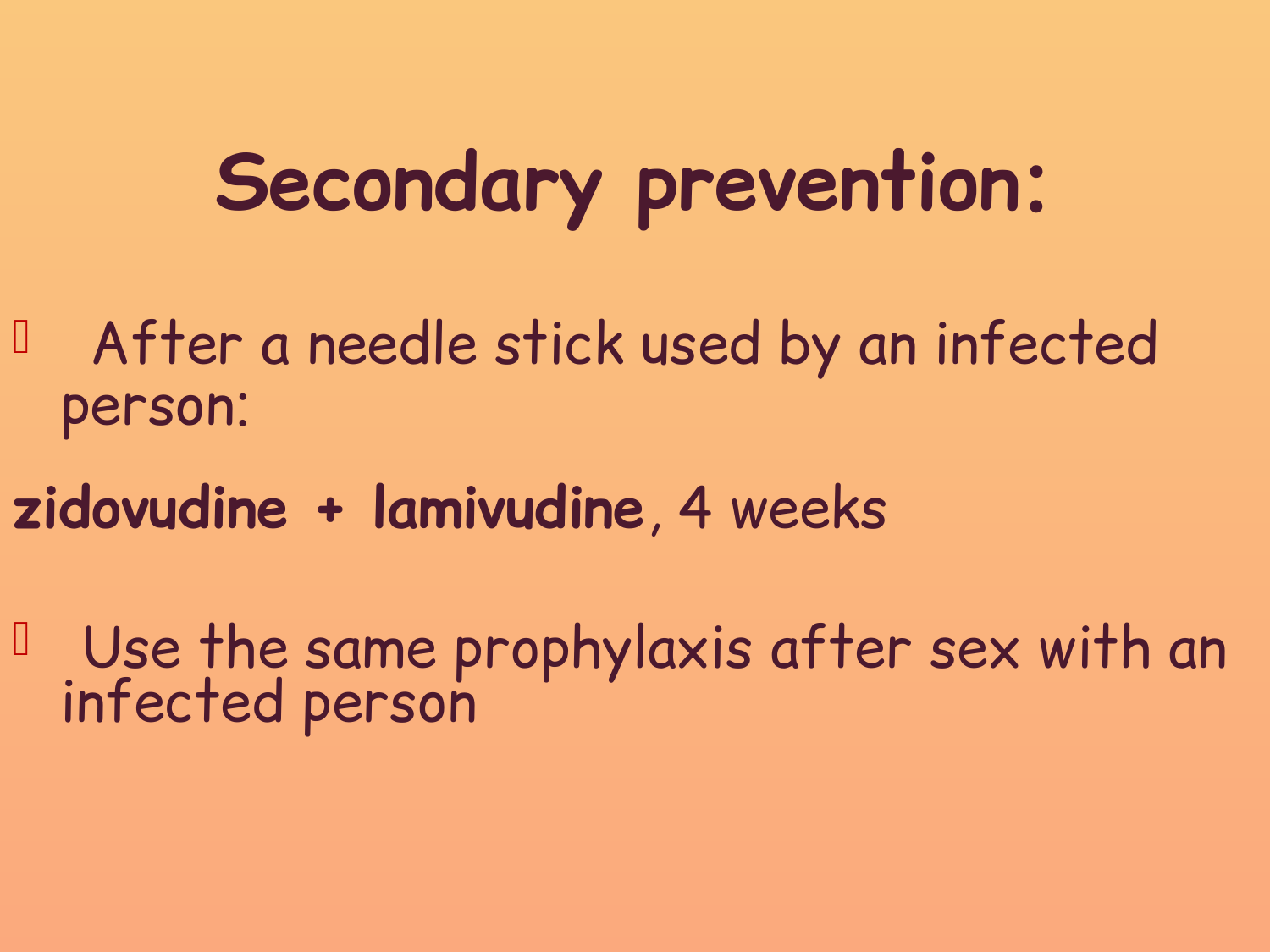

Secondary prevention:

  After a needle stick used by an infected person:

zidovudine + lamivudine, 4 weeks

 Use the same prophylaxis after sex with an infected person

#